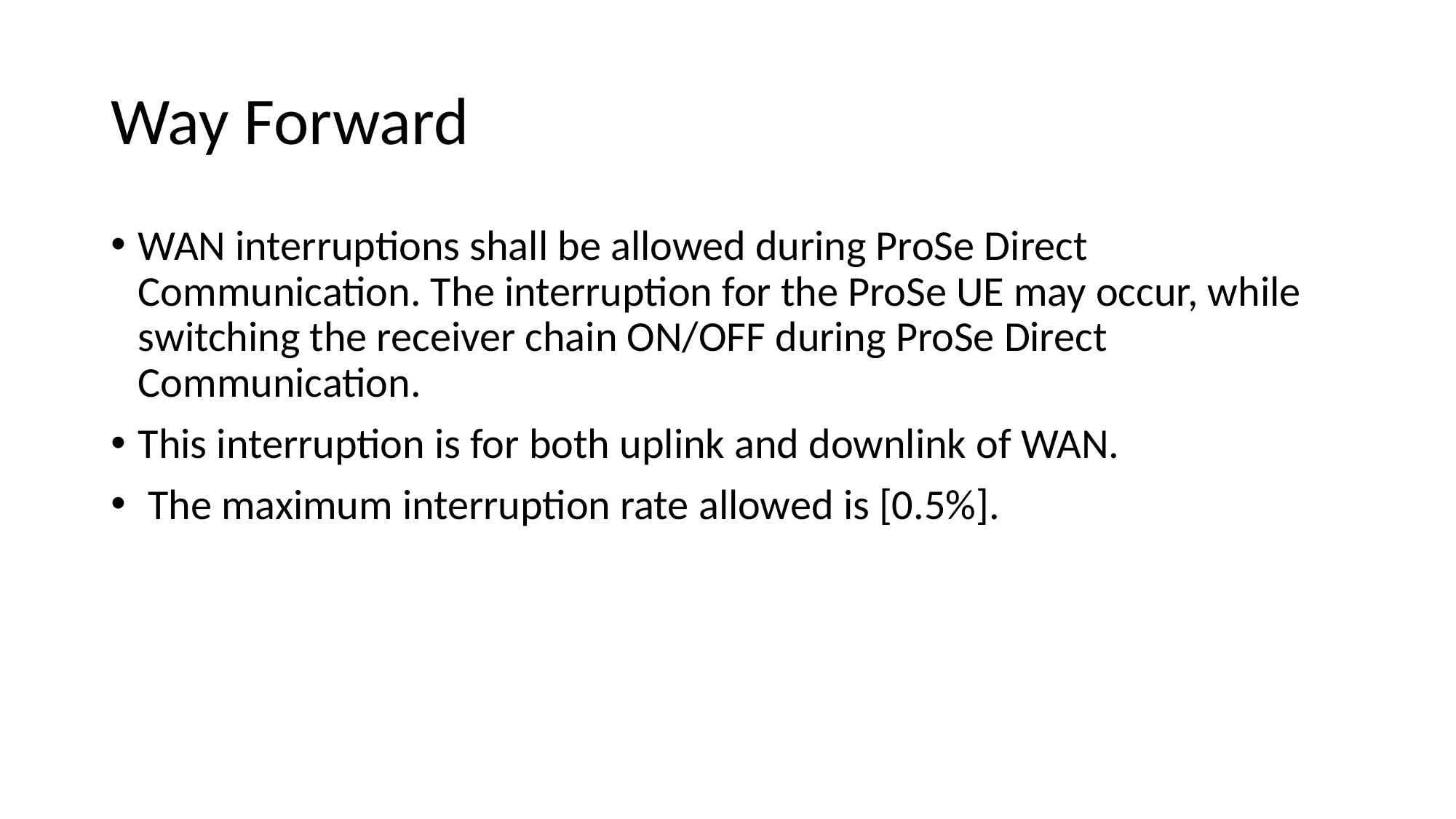

# Way Forward
WAN interruptions shall be allowed during ProSe Direct Communication. The interruption for the ProSe UE may occur, while switching the receiver chain ON/OFF during ProSe Direct Communication.
This interruption is for both uplink and downlink of WAN.
 The maximum interruption rate allowed is [0.5%].